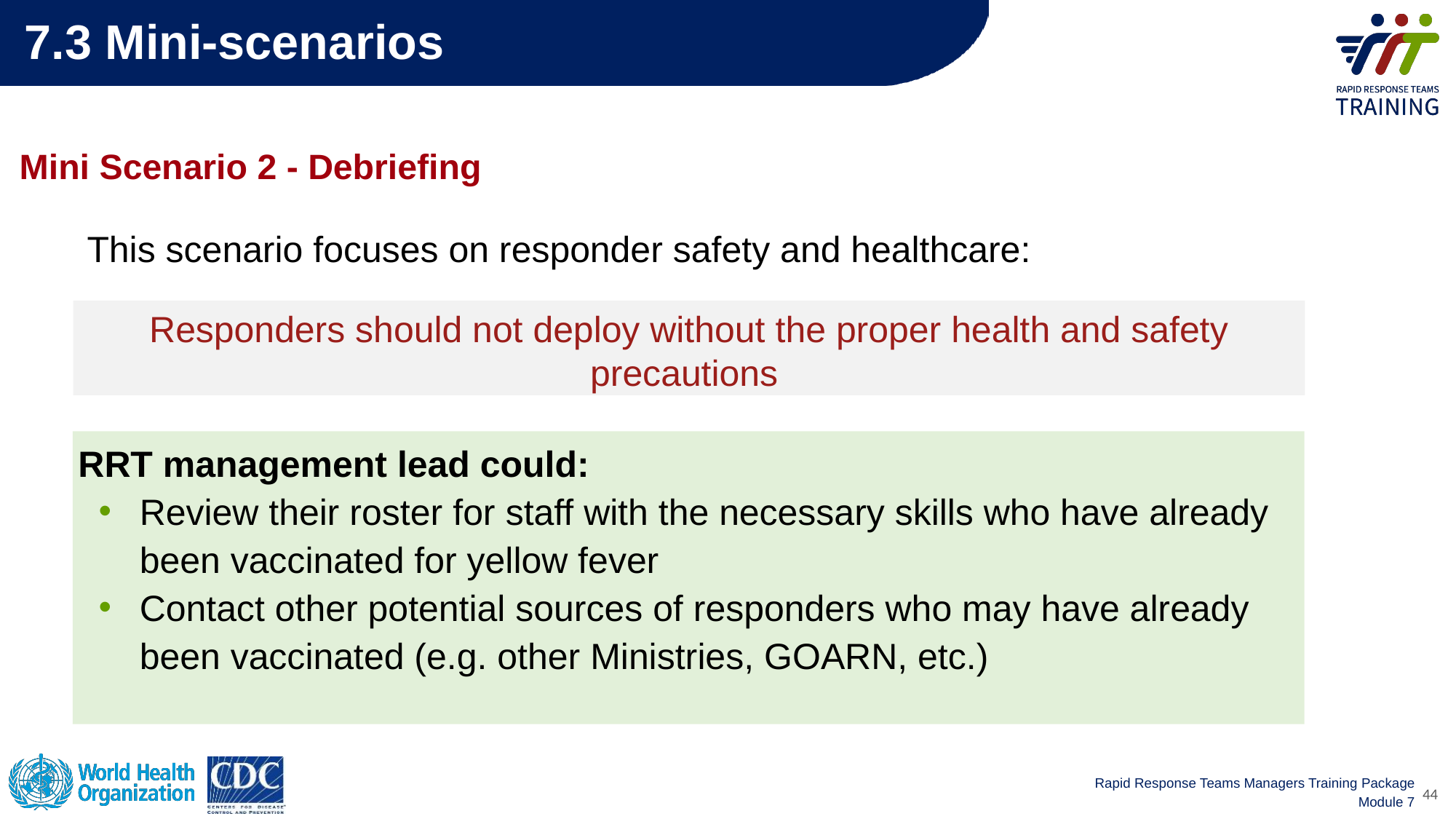

7.3 Mini-scenarios
# Mini Scenario 2 - Debriefing
This scenario focuses on responder safety and healthcare:
Responders should not deploy without the proper health and safety precautions

RRT management lead could:
Review their roster for staff with the necessary skills who have already been vaccinated for yellow fever
Contact other potential sources of responders who may have already been vaccinated (e.g. other Ministries, GOARN, etc.)
44